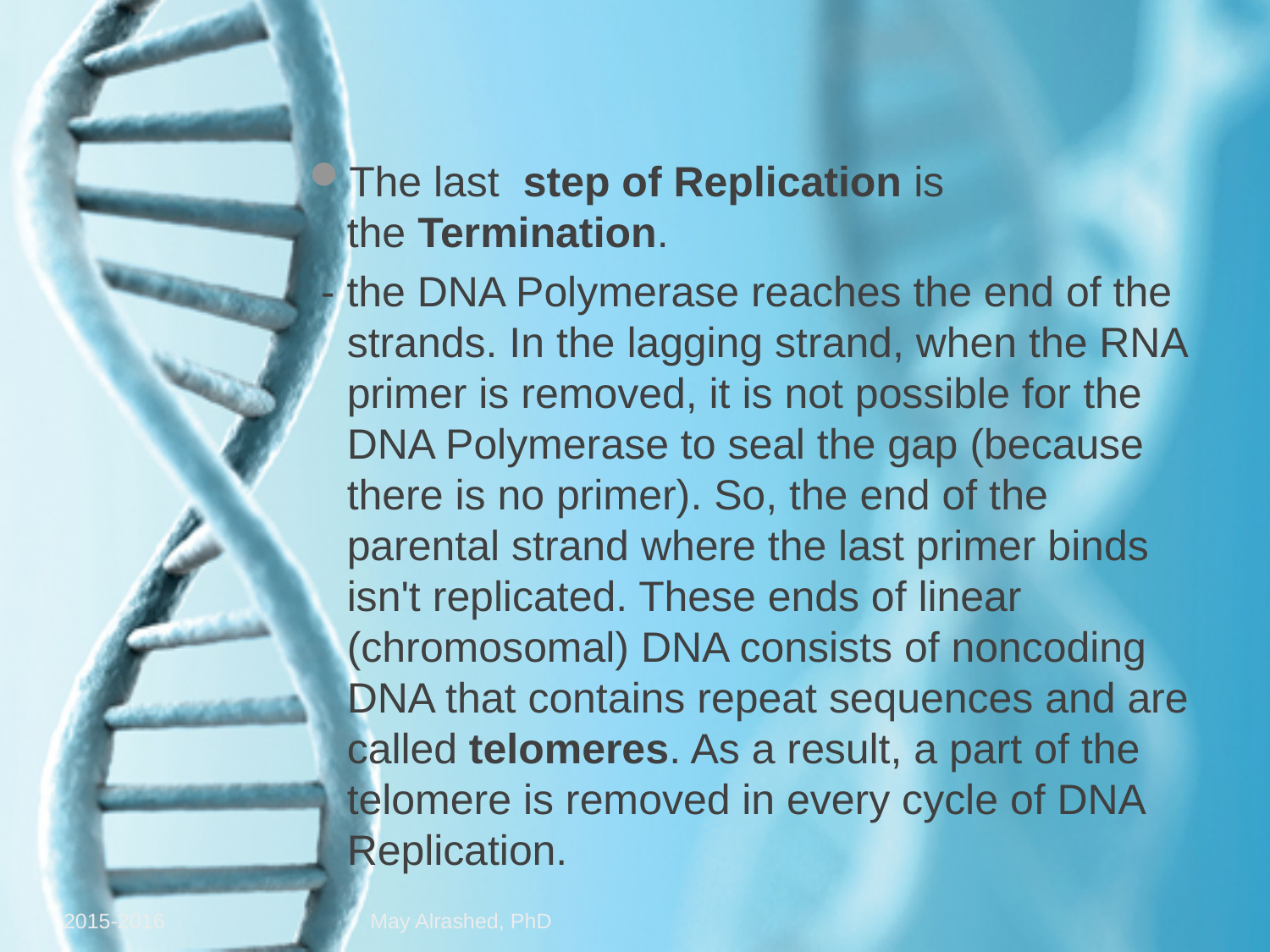

The last  step of Replication is the Termination.
 - the DNA Polymerase reaches the end of the strands. In the lagging strand, when the RNA primer is removed, it is not possible for the DNA Polymerase to seal the gap (because there is no primer). So, the end of the parental strand where the last primer binds isn't replicated. These ends of linear (chromosomal) DNA consists of noncoding DNA that contains repeat sequences and are called telomeres. As a result, a part of the telomere is removed in every cycle of DNA Replication.
2015-2016
May Alrashed, PhD